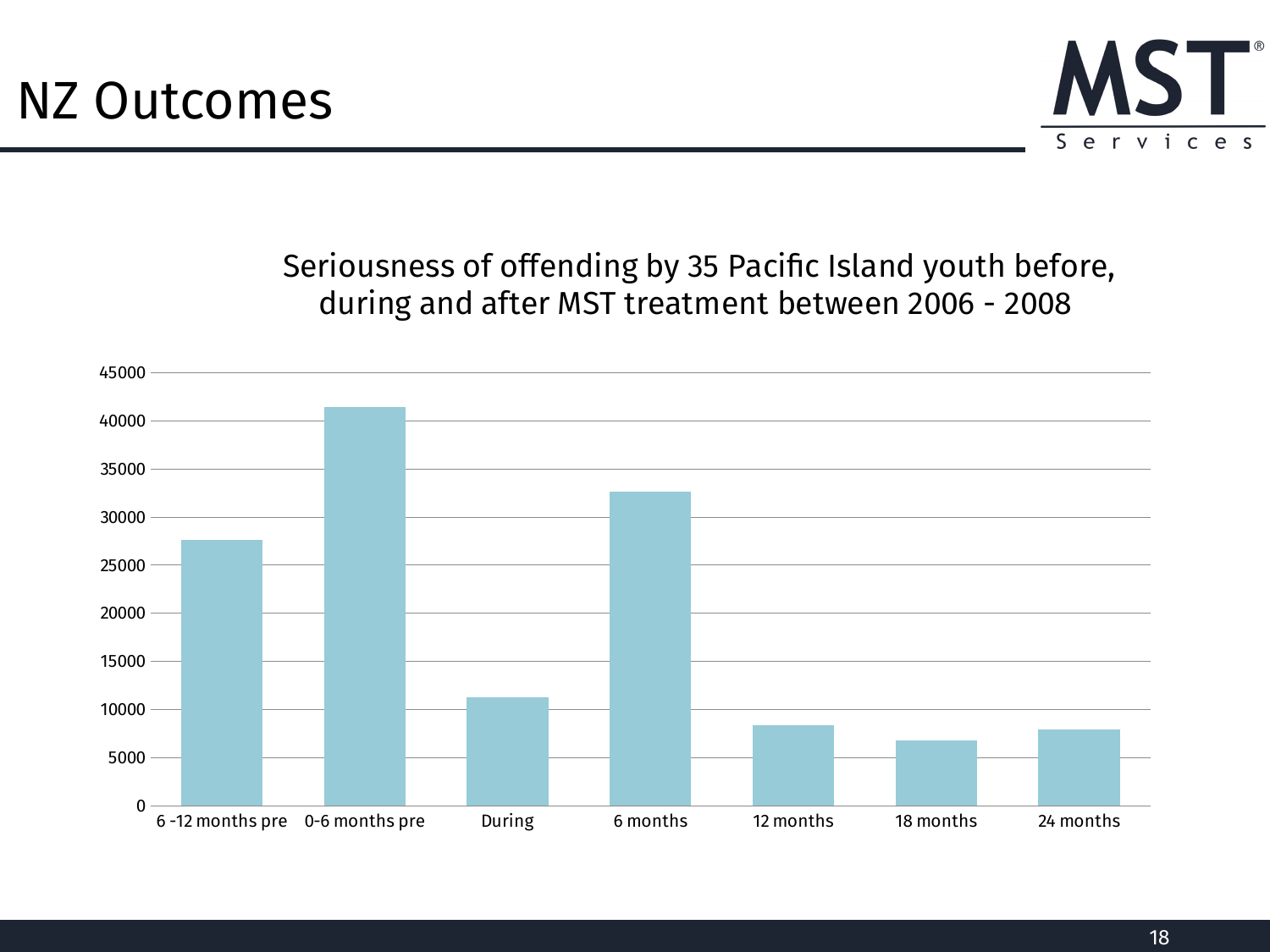

# NZ Outcomes

### Chart: Seriousness of offending by 35 Pacific Island youth before, during and after MST treatment between 2006 - 2008

| Category |  |
|---|---|
| 6 -12 months pre | 27603.529999999995 |
| 0-6 months pre | 41472.359999999986 |
| During | 11235.5 |
| 6 months | 32605.340000000004 |
| 12 months | 8355.95 |
| 18 months | 6814.760000000001 |
| 24 months | 7979.040000000001 |
18